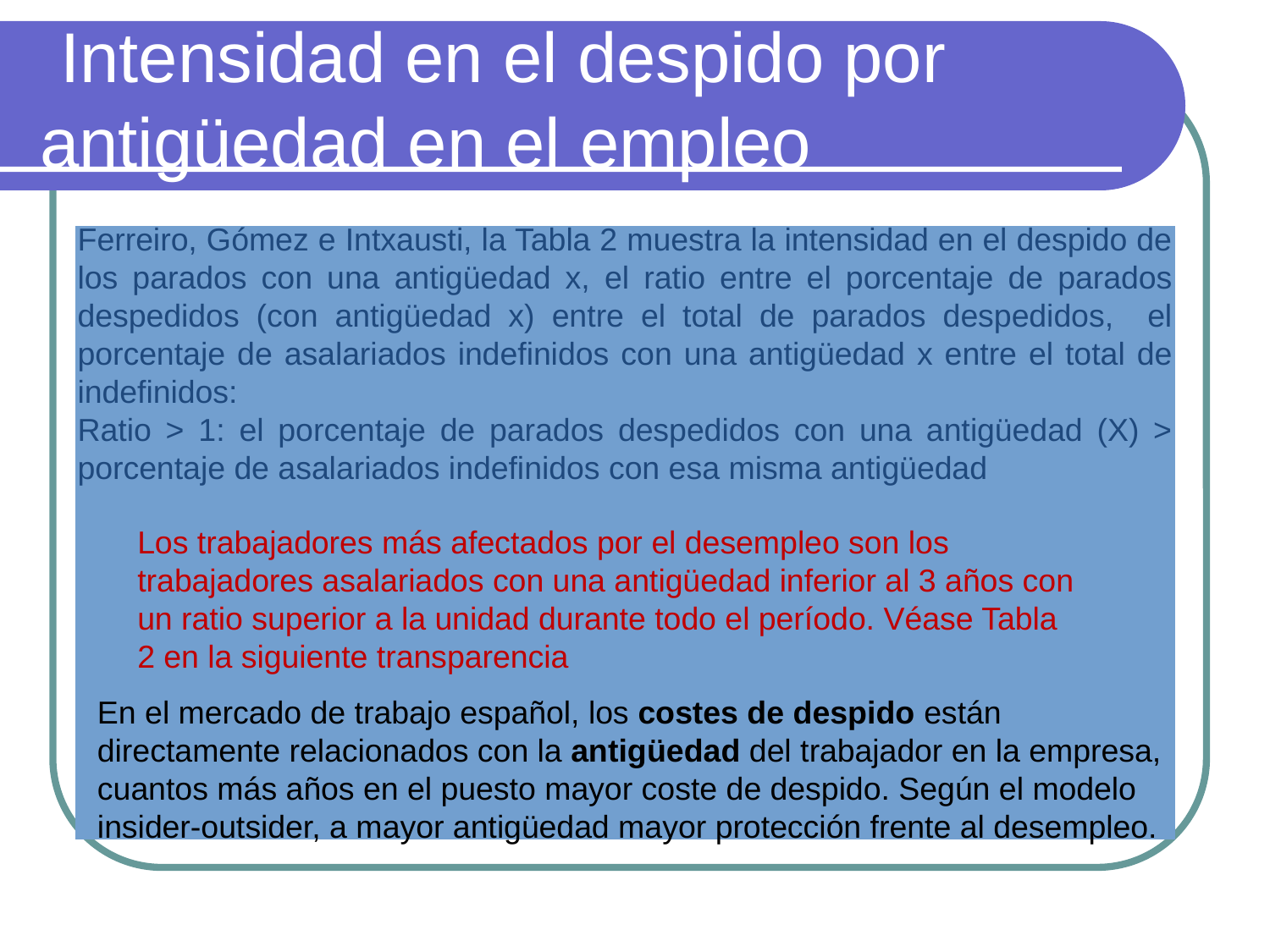

# Intensidad en el despido por antigüedad en el empleo
Ferreiro, Gómez e Intxausti, la Tabla 2 muestra la intensidad en el despido de los parados con una antigüedad x, el ratio entre el porcentaje de parados despedidos (con antigüedad x) entre el total de parados despedidos,  el porcentaje de asalariados indefinidos con una antigüedad x entre el total de indefinidos:
Ratio > 1: el porcentaje de parados despedidos con una antigüedad (X) > porcentaje de asalariados indefinidos con esa misma antigüedad

Los trabajadores más afectados por el desempleo son los trabajadores asalariados con una antigüedad inferior al 3 años con un ratio superior a la unidad durante todo el período. Véase Tabla 2 en la siguiente transparencia
En el mercado de trabajo español, los costes de despido están directamente relacionados con la antigüedad del trabajador en la empresa, cuantos más años en el puesto mayor coste de despido. Según el modelo insider-outsider, a mayor antigüedad mayor protección frente al desempleo.